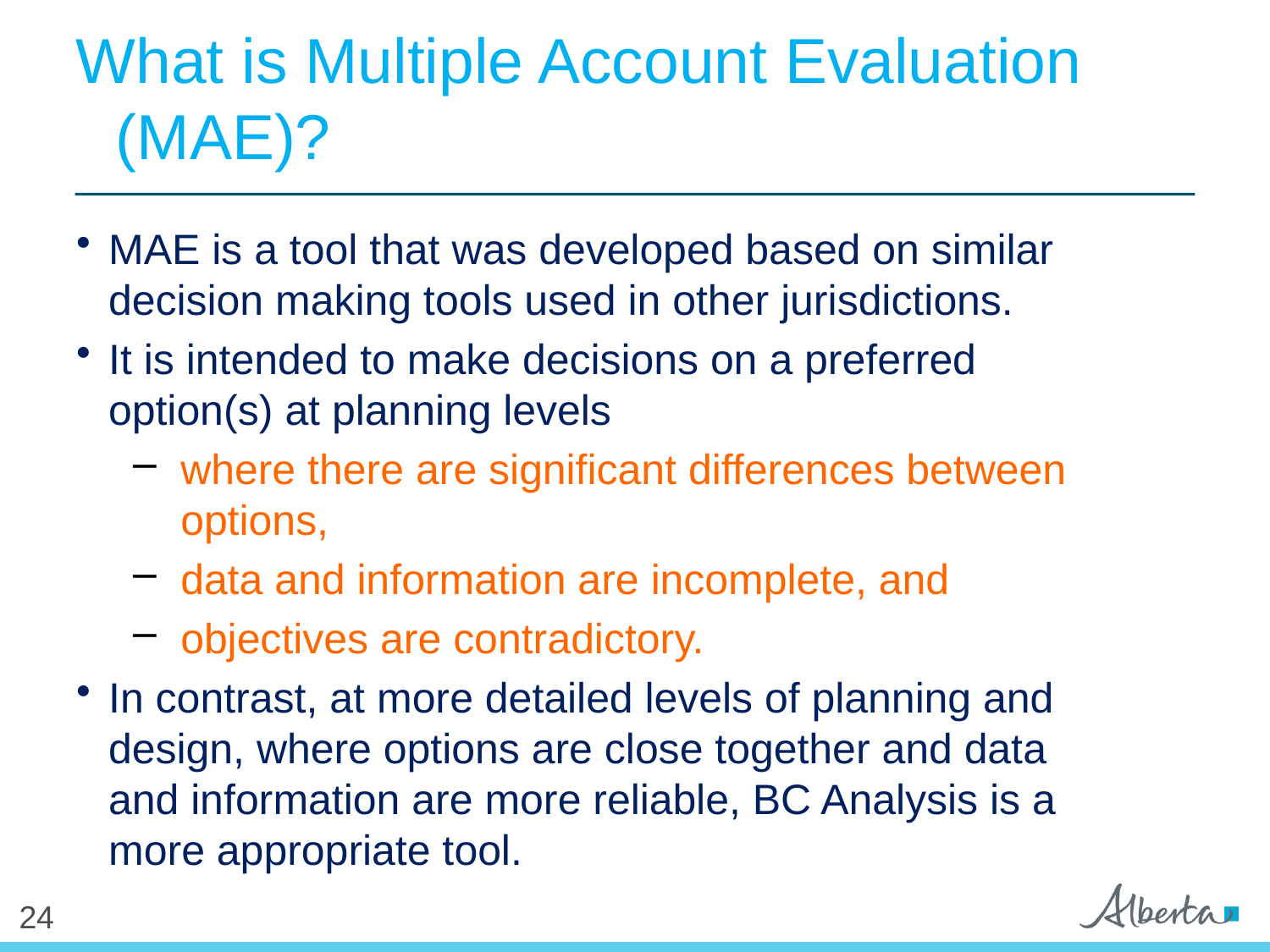

What is Multiple Account Evaluation (MAE)?
MAE is a tool that was developed based on similar decision making tools used in other jurisdictions.
It is intended to make decisions on a preferred option(s) at planning levels
where there are significant differences between options,
data and information are incomplete, and
objectives are contradictory.
In contrast, at more detailed levels of planning and design, where options are close together and data and information are more reliable, BC Analysis is a more appropriate tool.

24